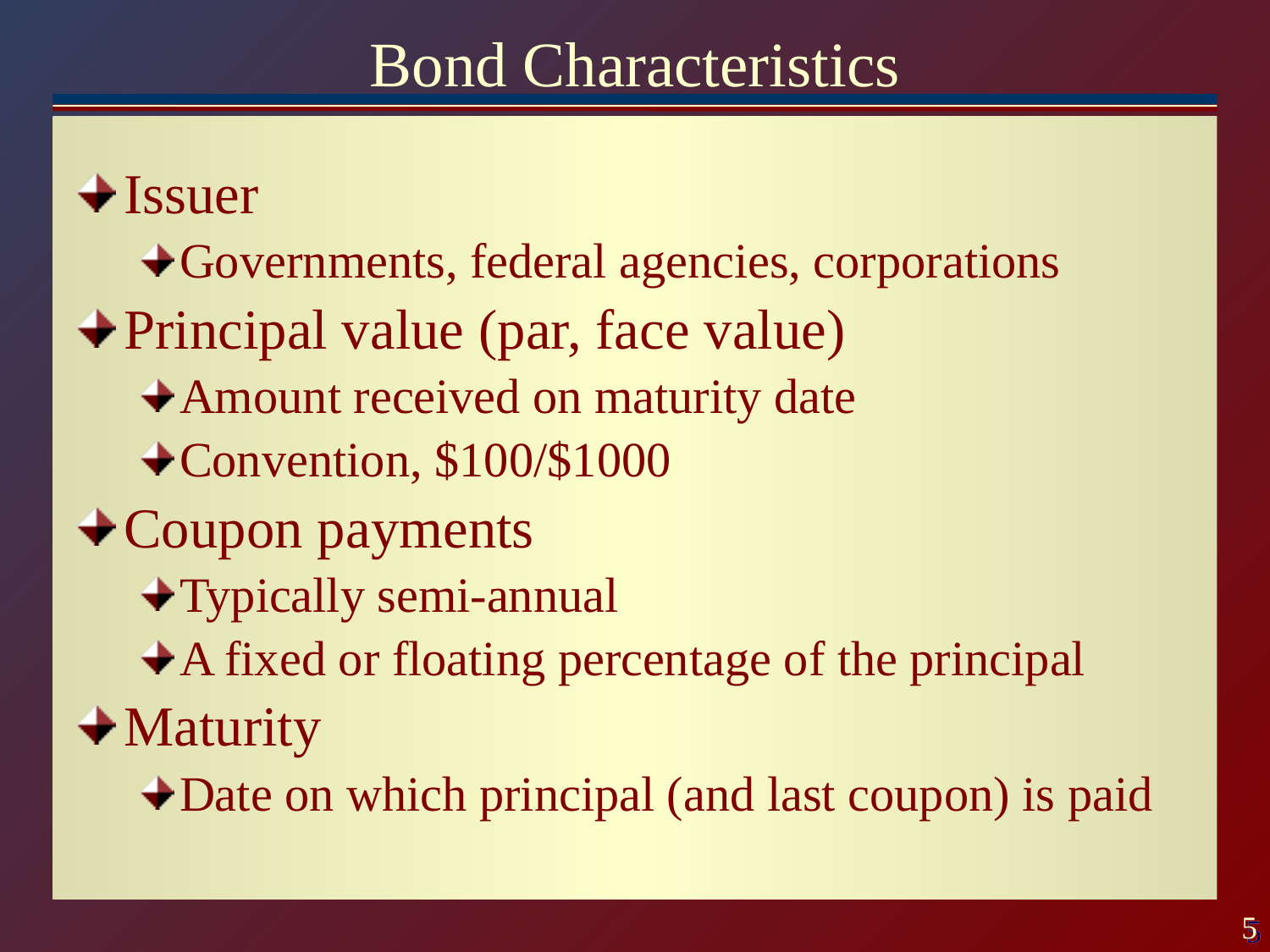

# Bond Characteristics
Issuer
Governments, federal agencies, corporations
Principal value (par, face value)
Amount received on maturity date
Convention, $100/$1000
Coupon payments
Typically semi-annual
A fixed or floating percentage of the principal
Maturity
Date on which principal (and last coupon) is paid